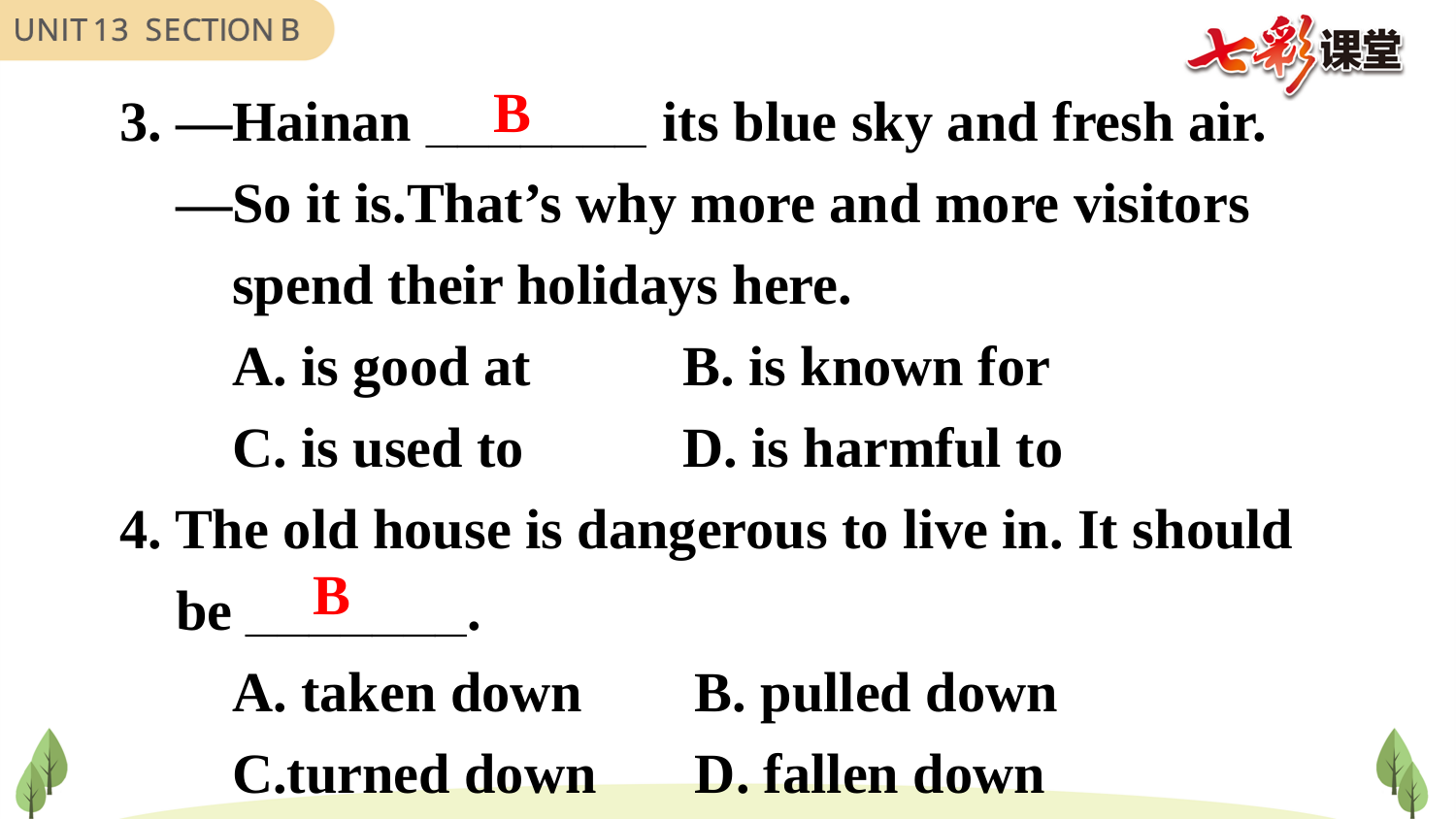

3. —Hainan _______ its blue sky and fresh air.
    —So it is.That’s why more and more visitors
        spend their holidays here.
        A. is good at	         B. is known for
        C. is used to	         D. is harmful to
4. The old house is dangerous to live in. It should
    be _______.
        A. taken down        B. pulled down
        C.turned down       D. fallen down
B
B